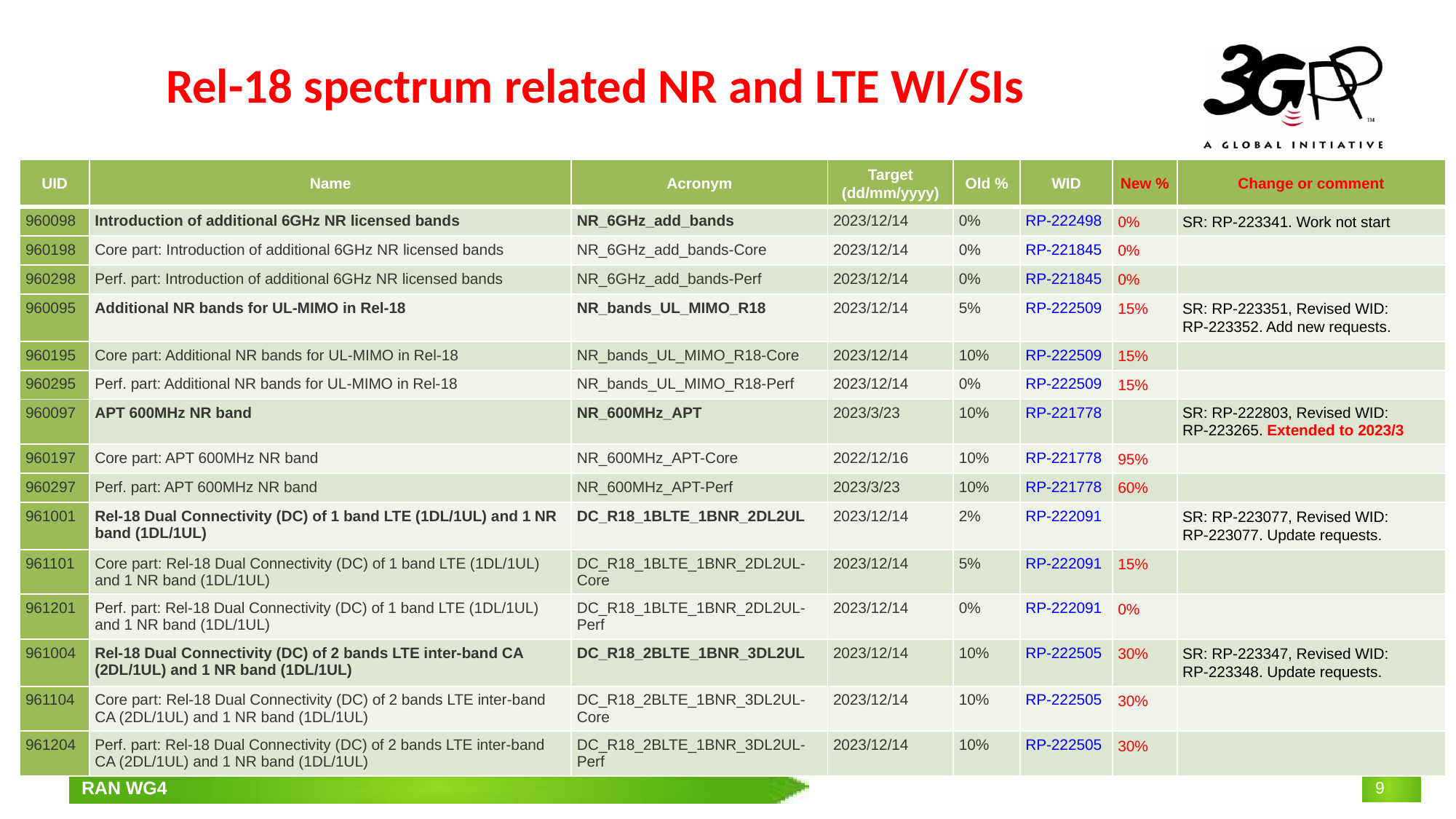

# Rel-18 spectrum related NR and LTE WI/SIs
| UID | Name | Acronym | Target (dd/mm/yyyy) | Old % | WID | New % | Change or comment |
| --- | --- | --- | --- | --- | --- | --- | --- |
| 960098 | Introduction of additional 6GHz NR licensed bands | NR\_6GHz\_add\_bands | 2023/12/14 | 0% | RP-222498 | 0% | SR: RP-223341. Work not start |
| 960198 | Core part: Introduction of additional 6GHz NR licensed bands | NR\_6GHz\_add\_bands-Core | 2023/12/14 | 0% | RP-221845 | 0% |  |
| 960298 | Perf. part: Introduction of additional 6GHz NR licensed bands | NR\_6GHz\_add\_bands-Perf | 2023/12/14 | 0% | RP-221845 | 0% |  |
| 960095 | Additional NR bands for UL-MIMO in Rel-18 | NR\_bands\_UL\_MIMO\_R18 | 2023/12/14 | 5% | RP-222509 | 15% | SR: RP‑223351, Revised WID: RP‑223352. Add new requests. |
| 960195 | Core part: Additional NR bands for UL-MIMO in Rel-18 | NR\_bands\_UL\_MIMO\_R18-Core | 2023/12/14 | 10% | RP-222509 | 15% |  |
| 960295 | Perf. part: Additional NR bands for UL-MIMO in Rel-18 | NR\_bands\_UL\_MIMO\_R18-Perf | 2023/12/14 | 0% | RP-222509 | 15% |  |
| 960097 | APT 600MHz NR band | NR\_600MHz\_APT | 2023/3/23 | 10% | RP-221778 |  | SR: RP‑222803, Revised WID: RP‑223265. Extended to 2023/3 |
| 960197 | Core part: APT 600MHz NR band | NR\_600MHz\_APT-Core | 2022/12/16 | 10% | RP-221778 | 95% |  |
| 960297 | Perf. part: APT 600MHz NR band | NR\_600MHz\_APT-Perf | 2023/3/23 | 10% | RP-221778 | 60% |  |
| 961001 | Rel-18 Dual Connectivity (DC) of 1 band LTE (1DL/1UL) and 1 NR band (1DL/1UL) | DC\_R18\_1BLTE\_1BNR\_2DL2UL | 2023/12/14 | 2% | RP-222091 |  | SR: RP‑223077, Revised WID: RP‑223077. Update requests. |
| 961101 | Core part: Rel-18 Dual Connectivity (DC) of 1 band LTE (1DL/1UL) and 1 NR band (1DL/1UL) | DC\_R18\_1BLTE\_1BNR\_2DL2UL-Core | 2023/12/14 | 5% | RP-222091 | 15% |  |
| 961201 | Perf. part: Rel-18 Dual Connectivity (DC) of 1 band LTE (1DL/1UL) and 1 NR band (1DL/1UL) | DC\_R18\_1BLTE\_1BNR\_2DL2UL-Perf | 2023/12/14 | 0% | RP-222091 | 0% |  |
| 961004 | Rel-18 Dual Connectivity (DC) of 2 bands LTE inter-band CA (2DL/1UL) and 1 NR band (1DL/1UL) | DC\_R18\_2BLTE\_1BNR\_3DL2UL | 2023/12/14 | 10% | RP-222505 | 30% | SR: RP‑223347, Revised WID: RP‑223348. Update requests. |
| 961104 | Core part: Rel-18 Dual Connectivity (DC) of 2 bands LTE inter-band CA (2DL/1UL) and 1 NR band (1DL/1UL) | DC\_R18\_2BLTE\_1BNR\_3DL2UL-Core | 2023/12/14 | 10% | RP-222505 | 30% |  |
| 961204 | Perf. part: Rel-18 Dual Connectivity (DC) of 2 bands LTE inter-band CA (2DL/1UL) and 1 NR band (1DL/1UL) | DC\_R18\_2BLTE\_1BNR\_3DL2UL-Perf | 2023/12/14 | 10% | RP-222505 | 30% |  |